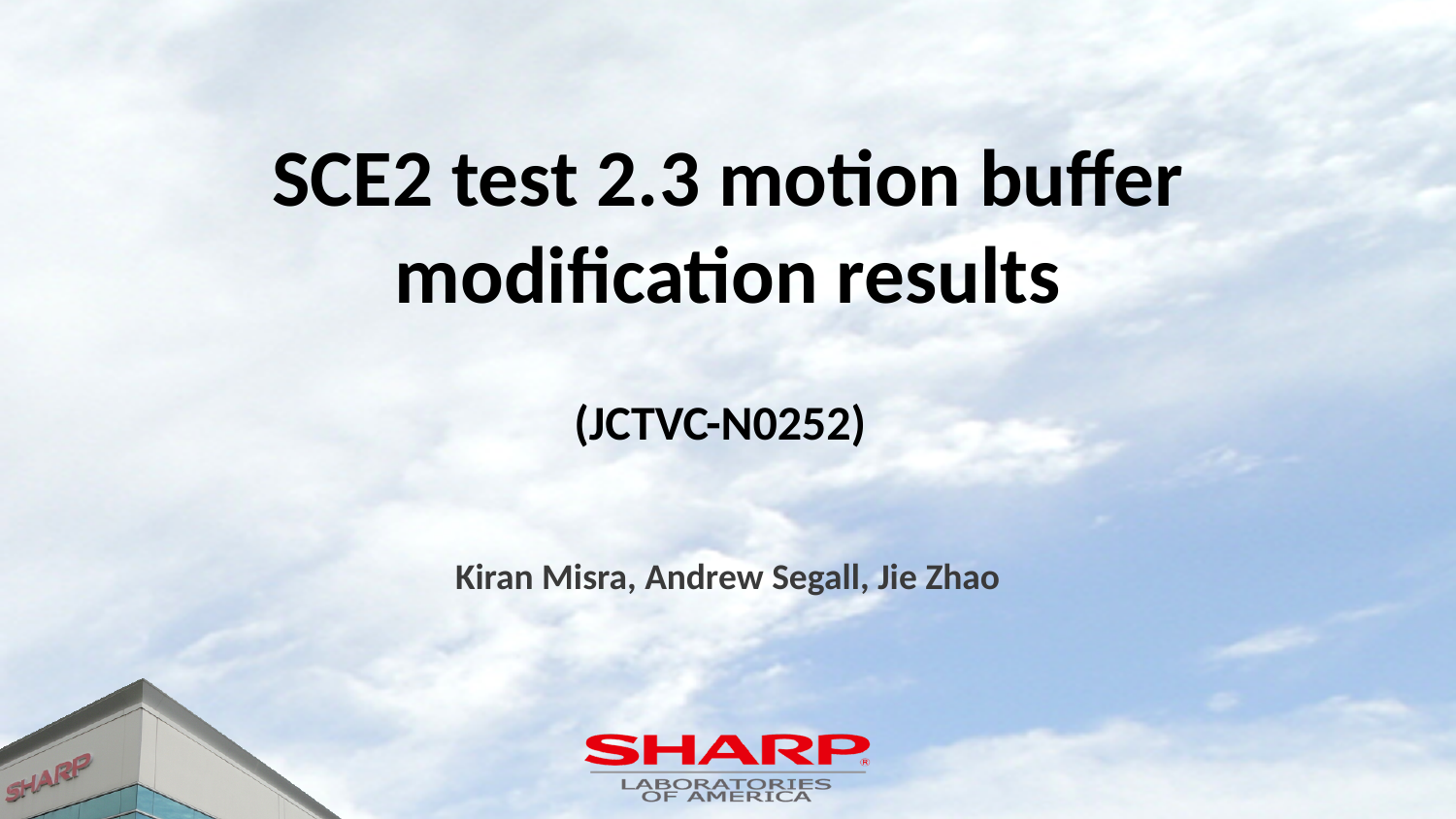

# SCE2 test 2.3 motion buffer modification results
(JCTVC-N0252)
Kiran Misra, Andrew Segall, Jie Zhao